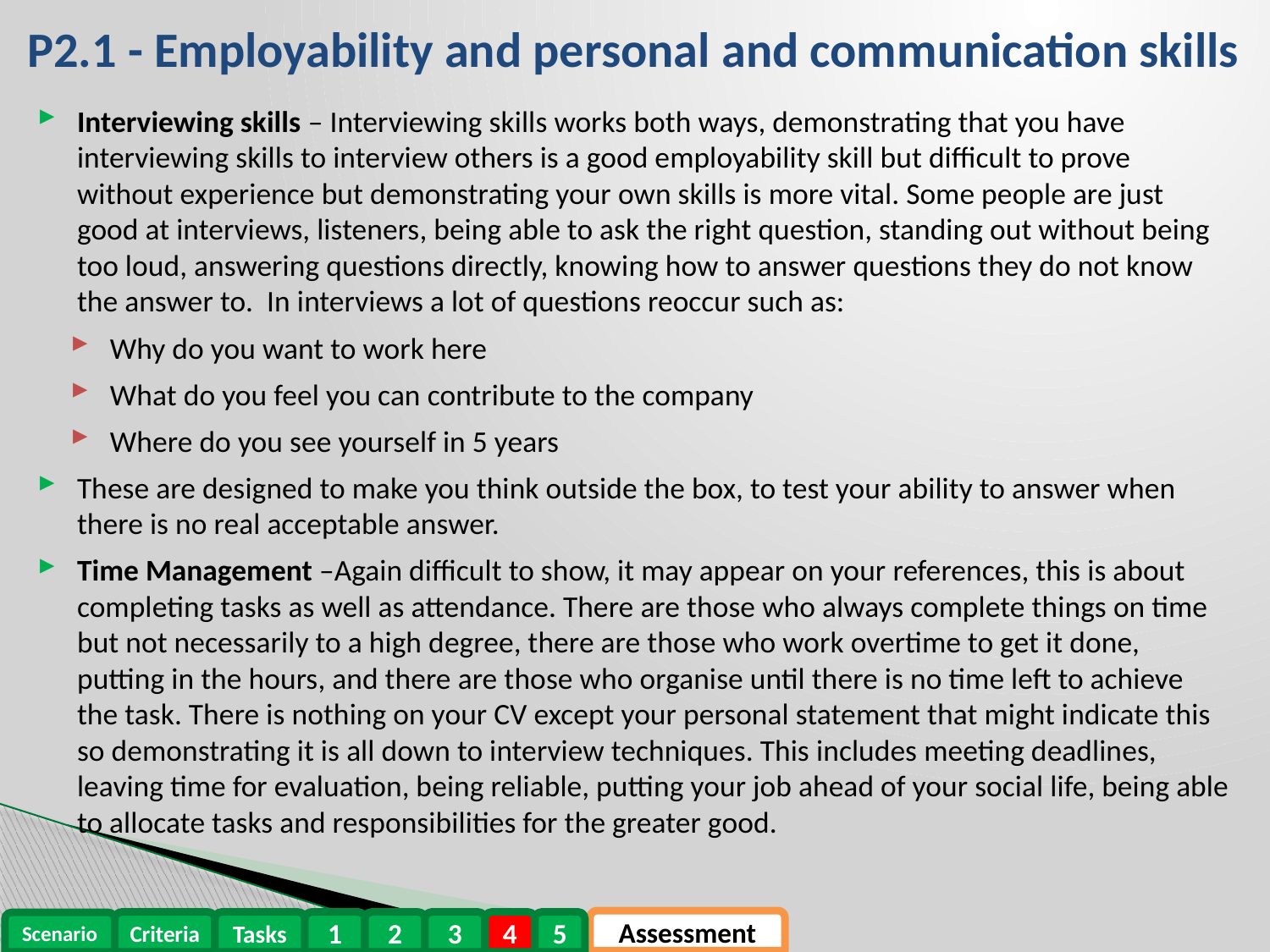

# P2.1 - Employability and personal and communication skills
Interviewing skills – Interviewing skills works both ways, demonstrating that you have interviewing skills to interview others is a good employability skill but difficult to prove without experience but demonstrating your own skills is more vital. Some people are just good at interviews, listeners, being able to ask the right question, standing out without being too loud, answering questions directly, knowing how to answer questions they do not know the answer to.  In interviews a lot of questions reoccur such as:
Why do you want to work here
What do you feel you can contribute to the company
Where do you see yourself in 5 years
These are designed to make you think outside the box, to test your ability to answer when there is no real acceptable answer.
Time Management –Again difficult to show, it may appear on your references, this is about completing tasks as well as attendance. There are those who always complete things on time but not necessarily to a high degree, there are those who work overtime to get it done, putting in the hours, and there are those who organise until there is no time left to achieve the task. There is nothing on your CV except your personal statement that might indicate this so demonstrating it is all down to interview techniques. This includes meeting deadlines, leaving time for evaluation, being reliable, putting your job ahead of your social life, being able to allocate tasks and responsibilities for the greater good.